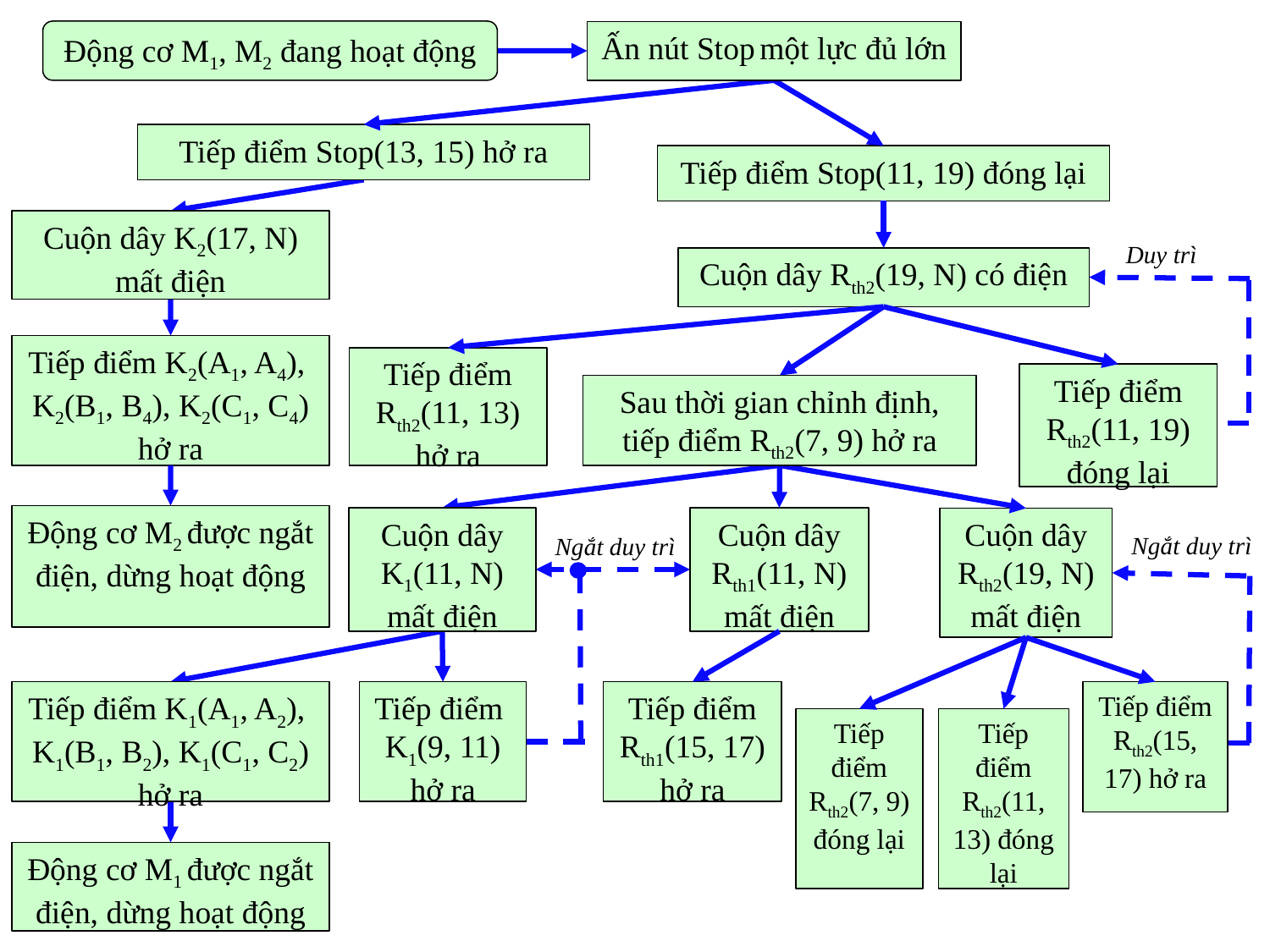

Động cơ M1, M2 đang hoạt động
Ấn nút Stop một lực đủ lớn
Tiếp điểm Stop(13, 15) hở ra
Tiếp điểm Stop(11, 19) đóng lại
Cuộn dây K2(17, N) mất điện
Duy trì
Cuộn dây Rth2(19, N) có điện
Tiếp điểm K2(A1, A4),
K2(B1, B4), K2(C1, C4) hở ra
Tiếp điểm Rth2(11, 13) hở ra
Tiếp điểm Rth2(11, 19) đóng lại
Sau thời gian chỉnh định, tiếp điểm Rth2(7, 9) hở ra
Động cơ M2 được ngắt điện, dừng hoạt động
Cuộn dây K1(11, N) mất điện
Cuộn dây Rth1(11, N) mất điện
Cuộn dây Rth2(19, N) mất điện
Ngắt duy trì
Ngắt duy trì

Tiếp điểm K1(A1, A2),
K1(B1, B2), K1(C1, C2) hở ra
Tiếp điểm
K1(9, 11) hở ra
Tiếp điểm Rth1(15, 17) hở ra
Tiếp điểm Rth2(15, 17) hở ra
Tiếp điểm Rth2(7, 9) đóng lại
Tiếp điểm Rth2(11, 13) đóng lại
Động cơ M1 được ngắt điện, dừng hoạt động